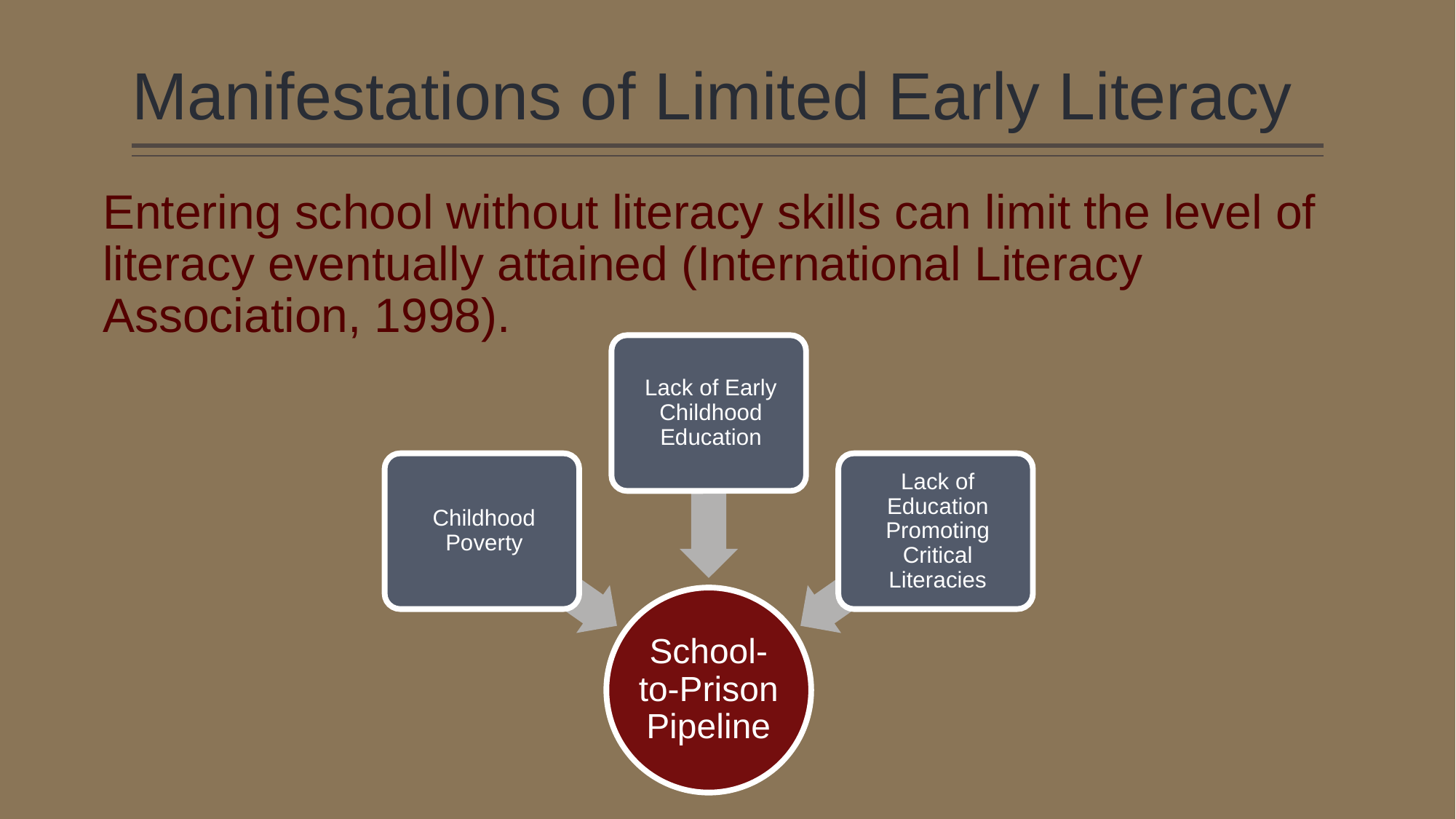

# Manifestations of Limited Early Literacy
Entering school without literacy skills can limit the level of literacy eventually attained (International Literacy Association, 1998).

School-to-Prison Pipeline
Childhood Poverty
Lack of Early Childhood Education
Lack of Education Promoting Critical Literacies